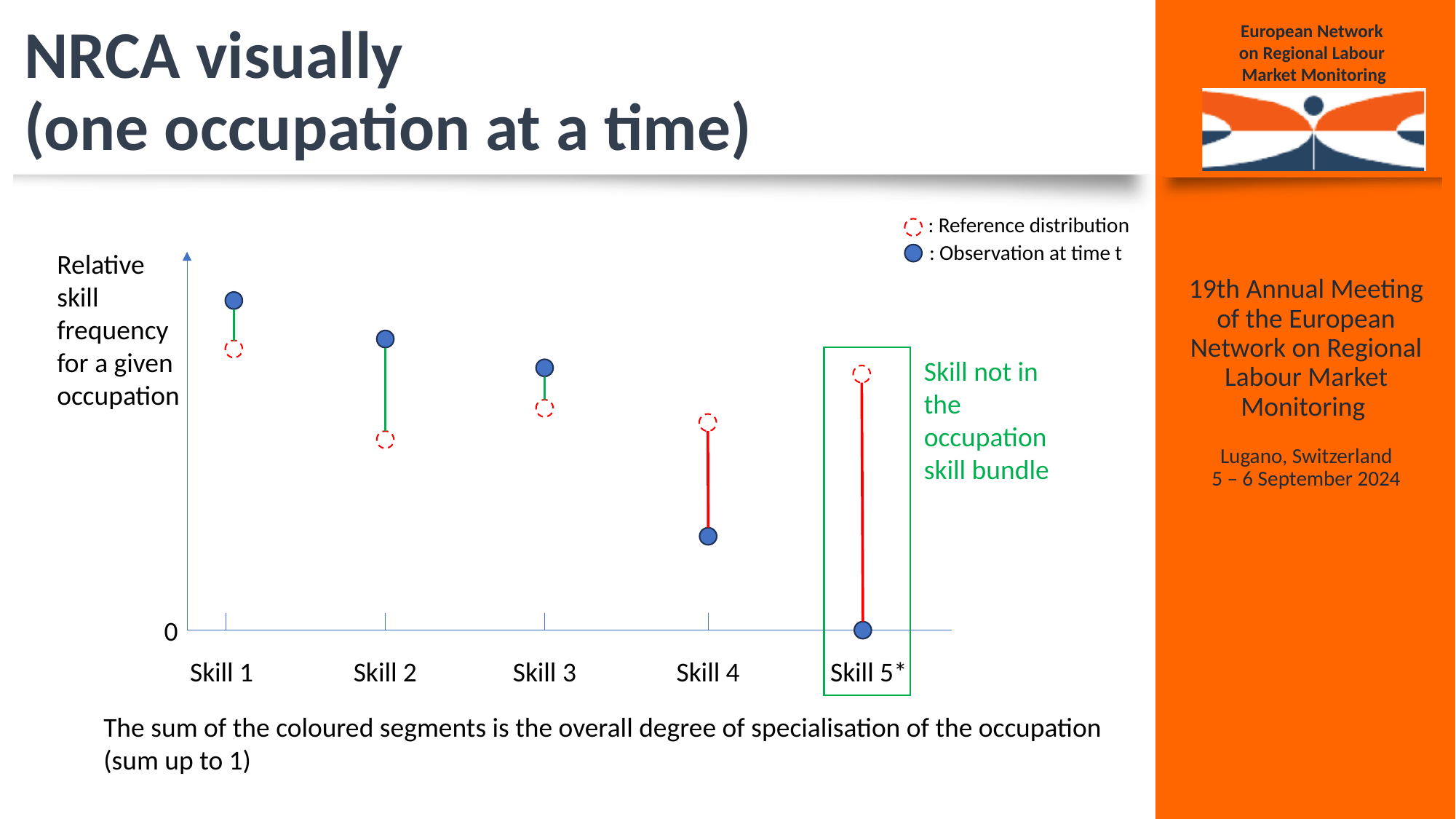

# NRCA visually (one occupation at a time)
: Reference distribution

: Observation at time t
Relative skill frequency
for a given occupation

Skill not in the occupation skill bundle

0

Skill 1
Skill 2
Skill 3
Skill 4
Skill 5*
The sum of the coloured segments is the overall degree of specialisation of the occupation (sum up to 1)